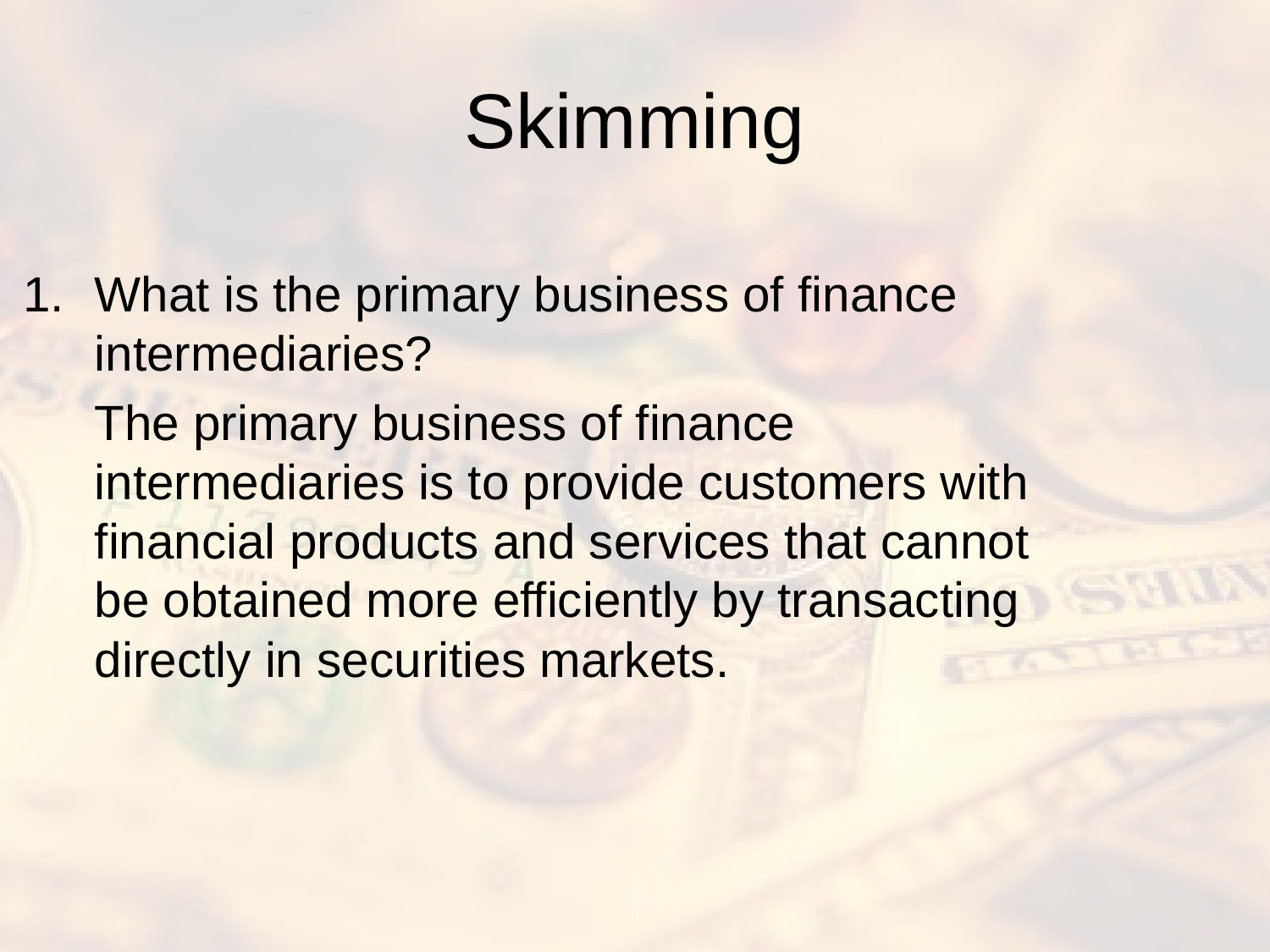

# Skimming
What is the primary business of finance intermediaries?
	The primary business of finance intermediaries is to provide customers with financial products and services that cannot be obtained more efficiently by transacting directly in securities markets.